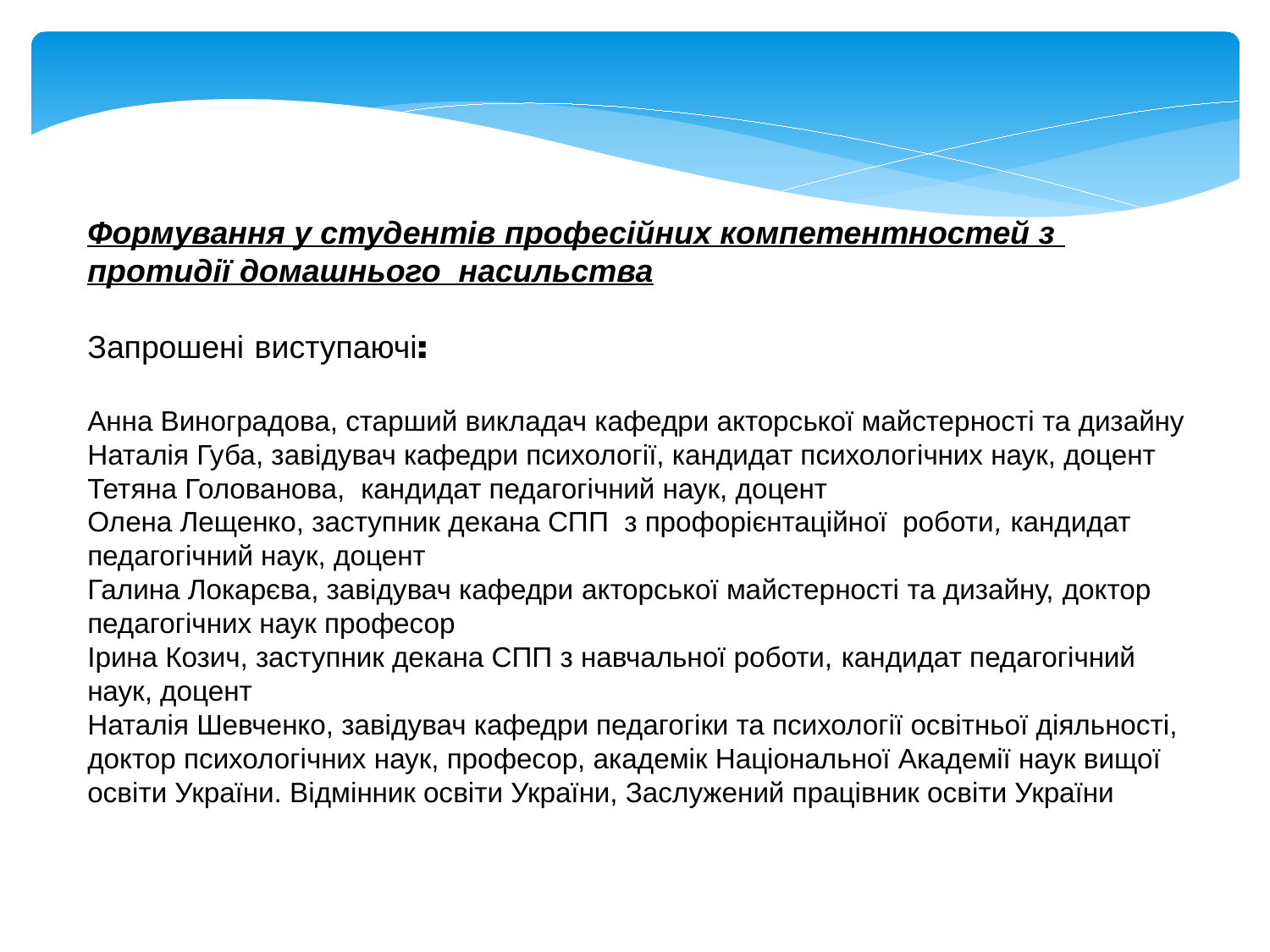

Формування у студентів професійних компетентностей з
протидії домашнього  насильства

Запрошені виступаючі:

Анна Виноградова, старший викладач кафедри акторської майстерності та дизайну
Наталія Губа, завідувач кафедри психології, кандидат психологічних наук, доцент
Тетяна Голованова,  кандидат педагогічний наук, доцент
Олена Лещенко, заступник декана СПП  з профорієнтаційної  роботи, кандидат педагогічний наук, доцент
Галина Локарєва, завідувач кафедри акторської майстерності та дизайну, доктор педагогічних наук професор
Ірина Козич, заступник декана СПП з навчальної роботи, кандидат педагогічний наук, доцент
Наталія Шевченко, завідувач кафедри педагогіки та психології освітньої діяльності,  доктор психологічних наук, професор, академік Національної Академії наук вищої освіти України. Відмінник освіти України, Заслужений працівник освіти України